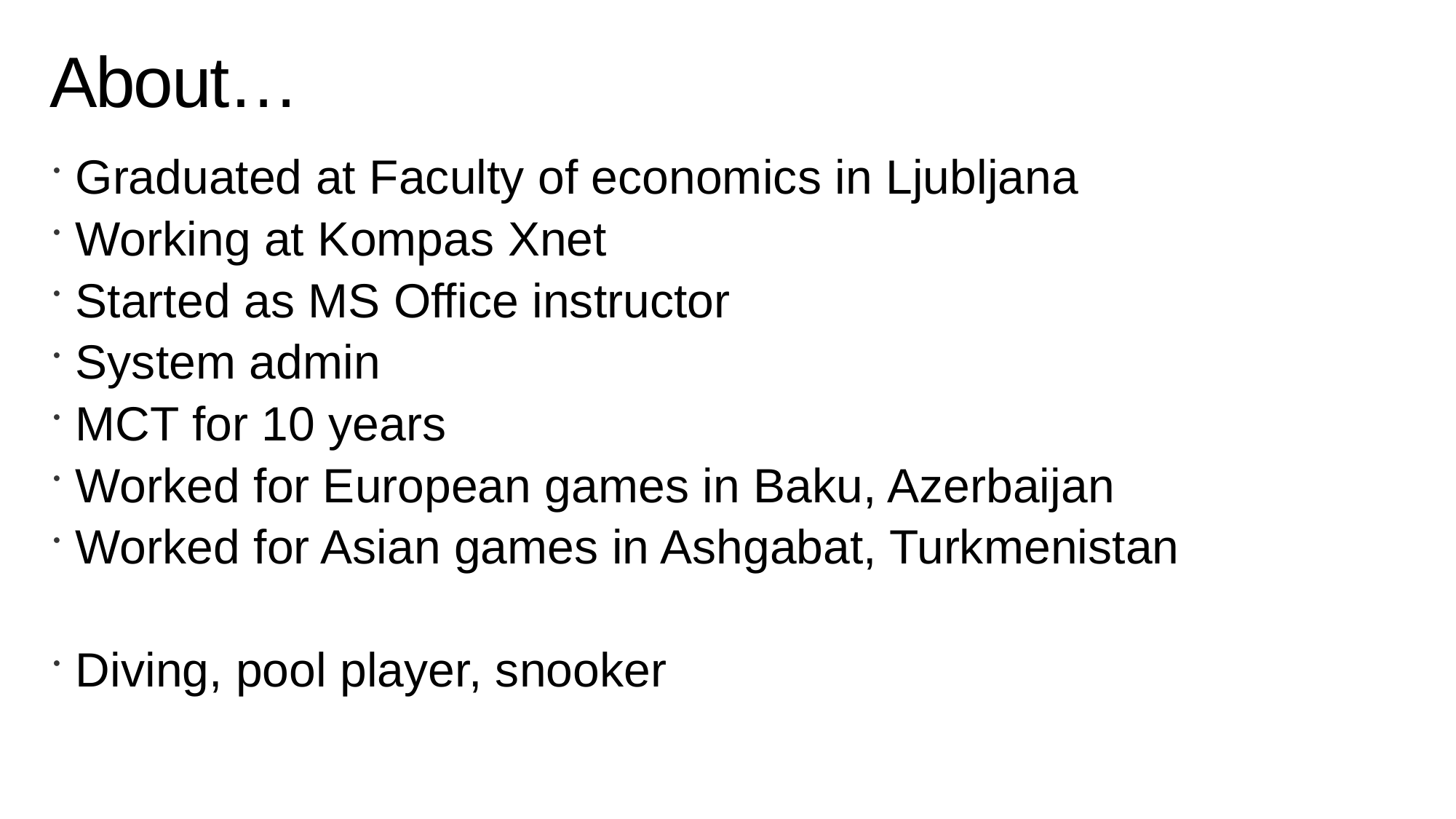

# About…
Graduated at Faculty of economics in Ljubljana
Working at Kompas Xnet
Started as MS Office instructor
System admin
MCT for 10 years
Worked for European games in Baku, Azerbaijan
Worked for Asian games in Ashgabat, Turkmenistan

Diving, pool player, snooker